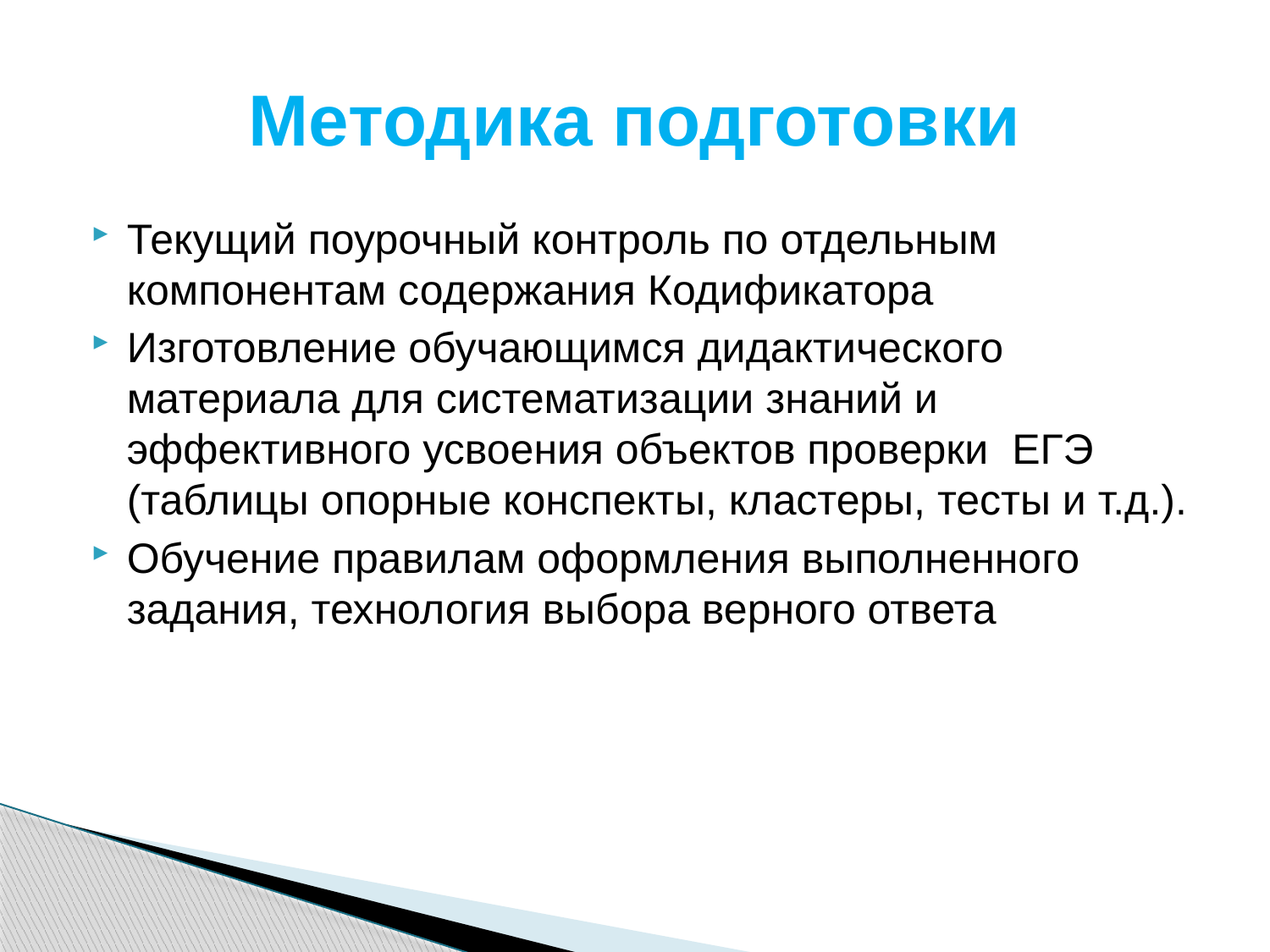

# Методика подготовки
Текущий поурочный контроль по отдельным компонентам содержания Кодификатора
Изготовление обучающимся дидактического материала для систематизации знаний и эффективного усвоения объектов проверки  ЕГЭ (таблицы опорные конспекты, кластеры, тесты и т.д.).
Обучение правилам оформления выполненного задания, технология выбора верного ответа